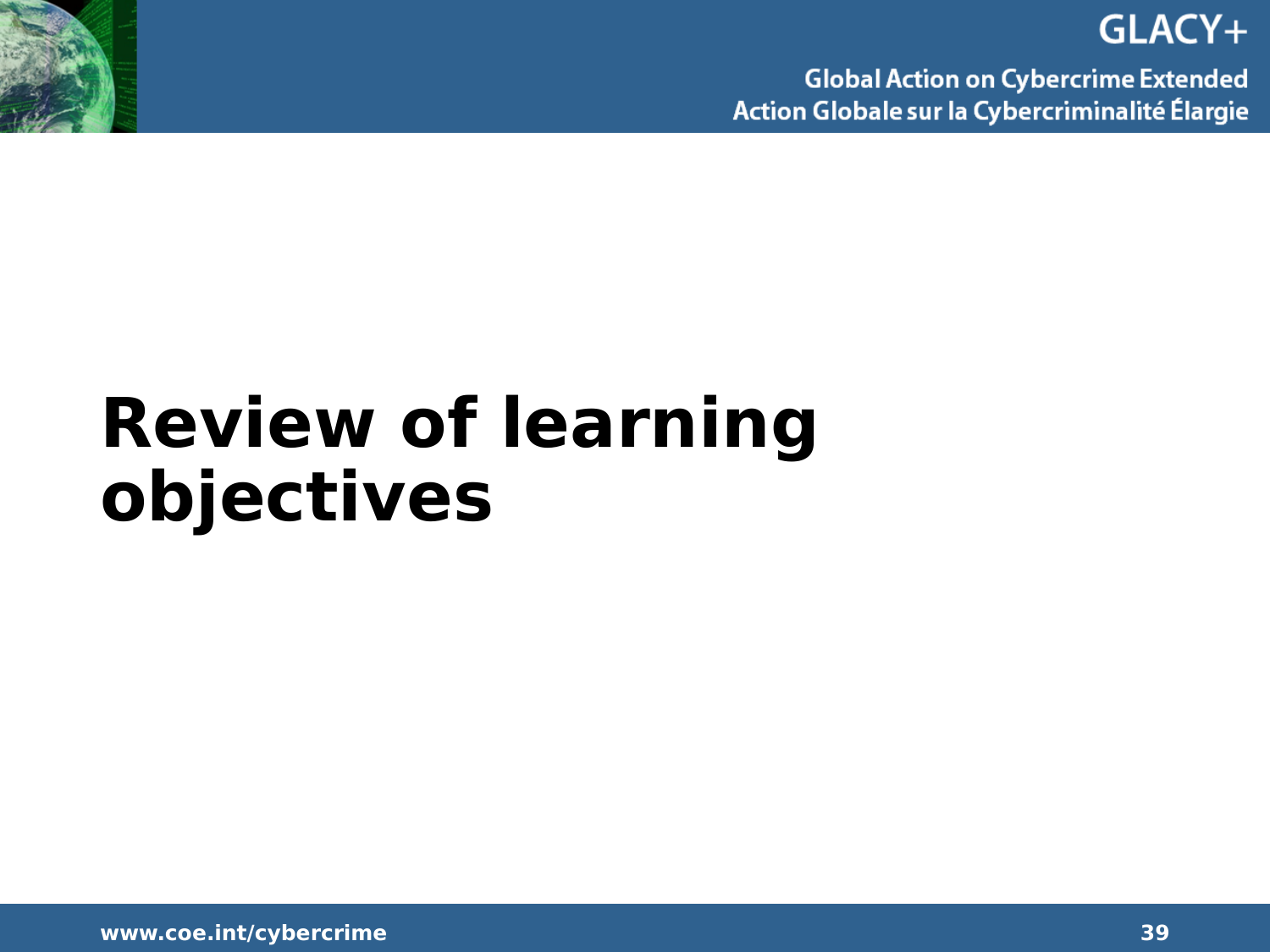

# Review of learning objectives
www.coe.int/cybercrime
39